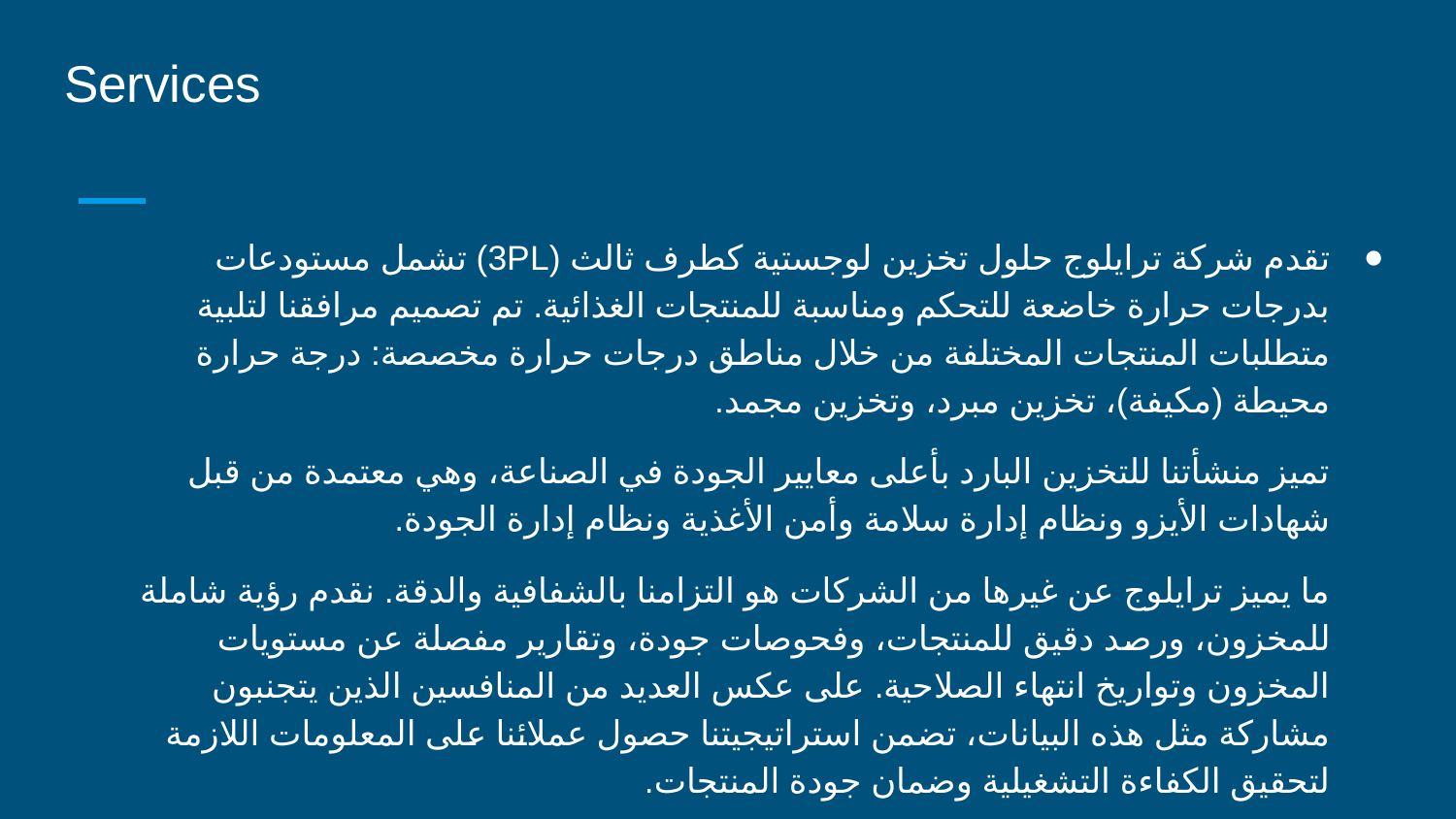

# Services
تقدم شركة ترايلوج حلول تخزين لوجستية كطرف ثالث (3PL) تشمل مستودعات بدرجات حرارة خاضعة للتحكم ومناسبة للمنتجات الغذائية. تم تصميم مرافقنا لتلبية متطلبات المنتجات المختلفة من خلال مناطق درجات حرارة مخصصة: درجة حرارة محيطة (مكيفة)، تخزين مبرد، وتخزين مجمد.
تميز منشأتنا للتخزين البارد بأعلى معايير الجودة في الصناعة، وهي معتمدة من قبل شهادات الأيزو ونظام إدارة سلامة وأمن الأغذية ونظام إدارة الجودة.
ما يميز ترايلوج عن غيرها من الشركات هو التزامنا بالشفافية والدقة. نقدم رؤية شاملة للمخزون، ورصد دقيق للمنتجات، وفحوصات جودة، وتقارير مفصلة عن مستويات المخزون وتواريخ انتهاء الصلاحية. على عكس العديد من المنافسين الذين يتجنبون مشاركة مثل هذه البيانات، تضمن استراتيجيتنا حصول عملائنا على المعلومات اللازمة لتحقيق الكفاءة التشغيلية وضمان جودة المنتجات.